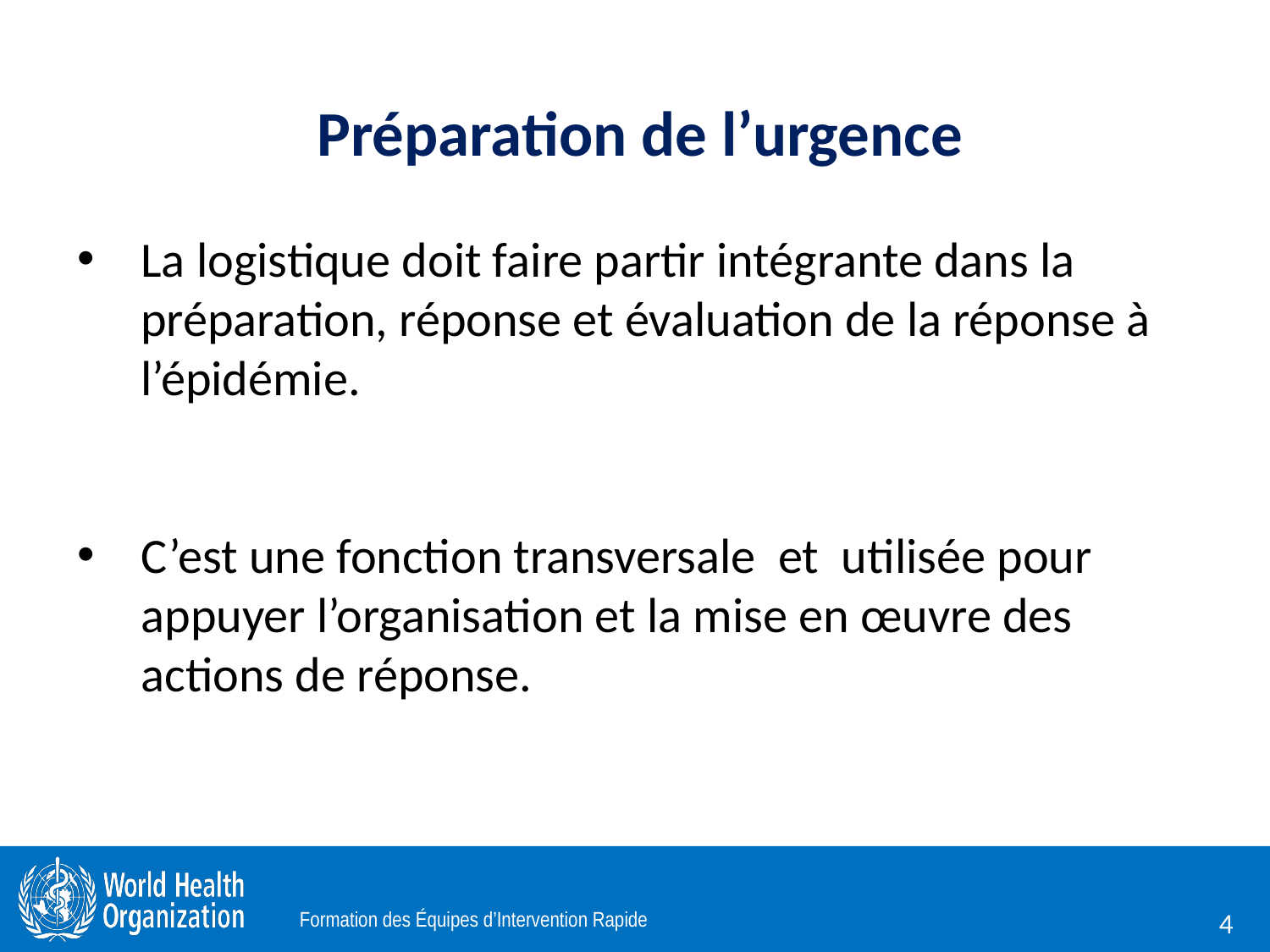

Préparation de l’urgence

La logistique doit faire partir intégrante dans la préparation, réponse et évaluation de la réponse à l’épidémie.

C’est une fonction transversale  et  utilisée pour appuyer l’organisation et la mise en œuvre des actions de réponse.